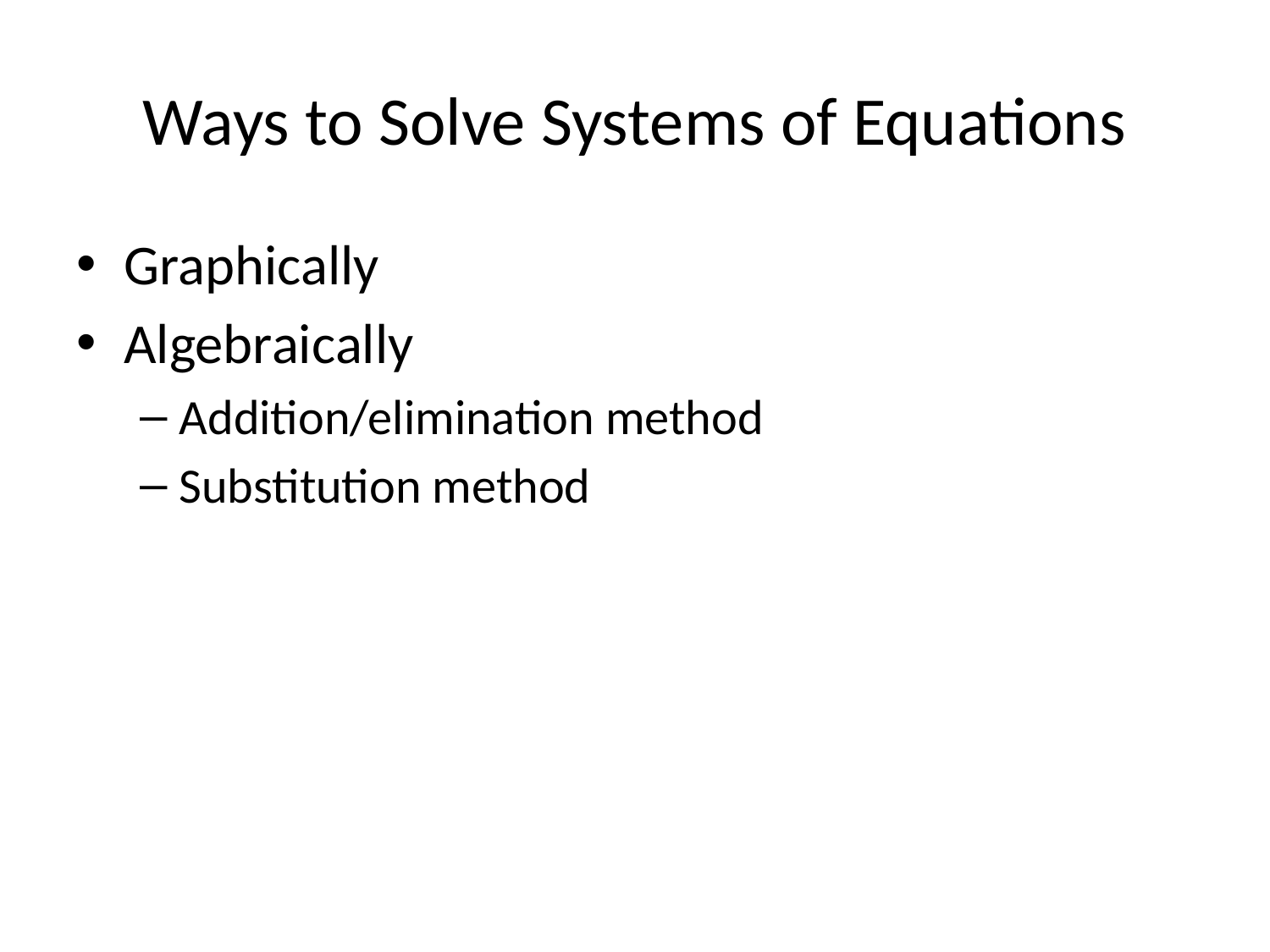

# Ways to Solve Systems of Equations
Graphically
Algebraically
Addition/elimination method
Substitution method